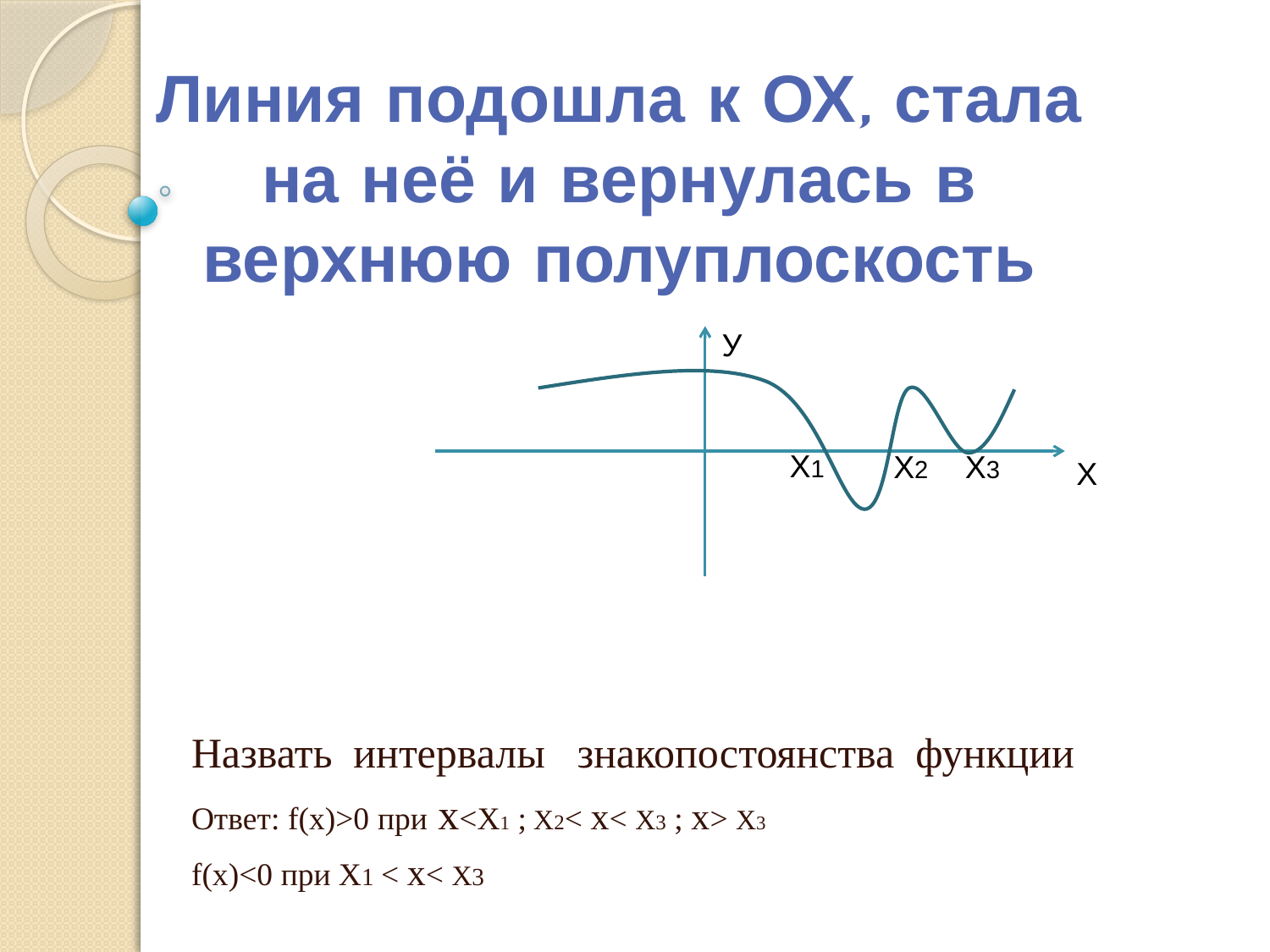

# Линия подошла к ОХ, стала на неё и вернулась в верхнюю полуплоскость
У

Х1
Х2
Х3
Х
Назвать  интервалы   знакопостоянства  функции
Ответ: f(x)>0 при х<Х1 ; Х2< x< Х3 ; x> Х3
f(x)<0 при Х1 < x< Х3